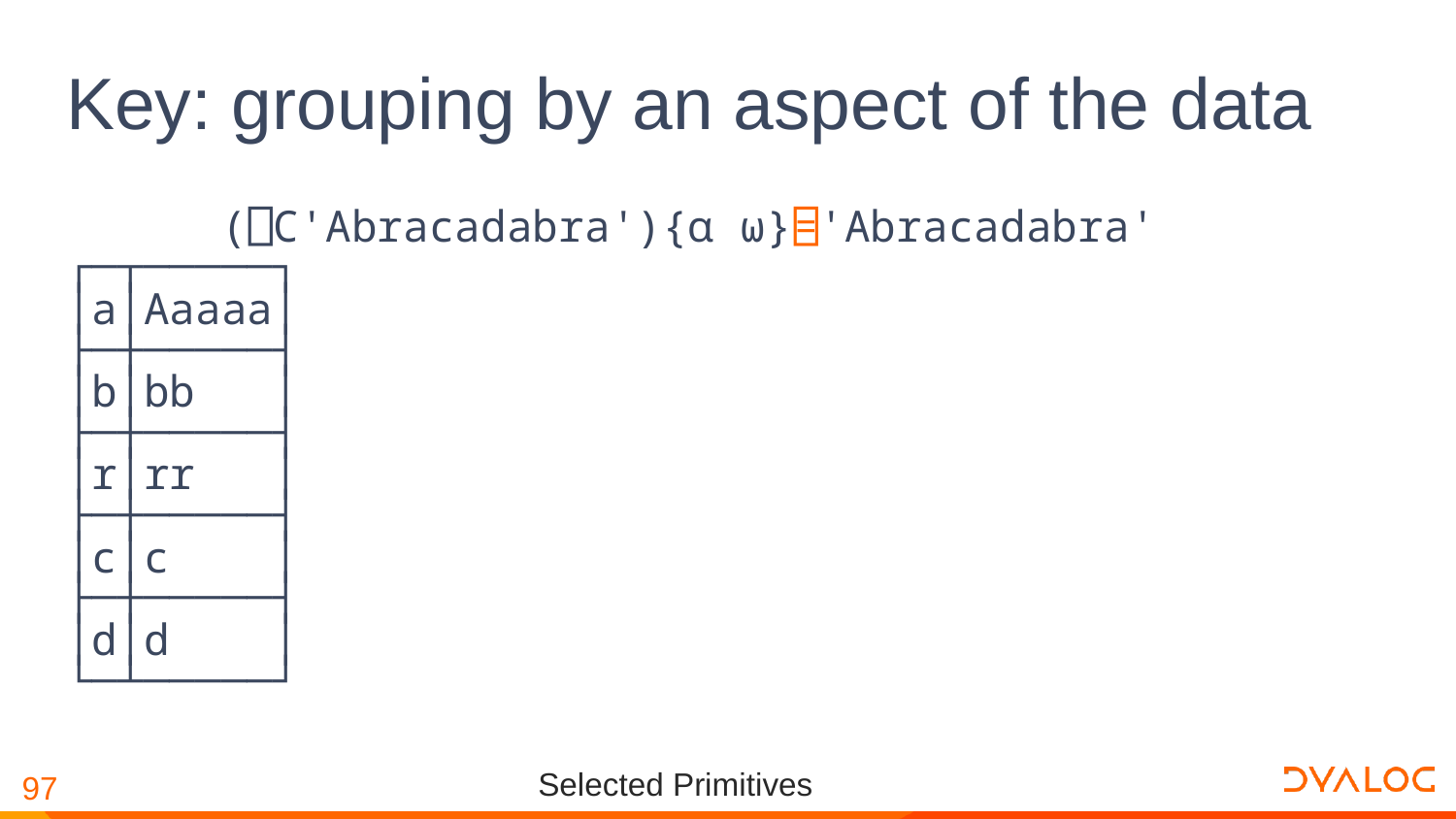

# Key: grouping by an aspect of the data
      (⎕C'Abracadabra'){⍺ ⍵}⌸'Abracadabra'
┌─┬─────┐
│a│Aaaaa│
├─┼─────┤
│b│bb   │
├─┼─────┤
│r│rr   │
├─┼─────┤
│c│c    │
├─┼─────┤
│d│d    │
└─┴─────┘